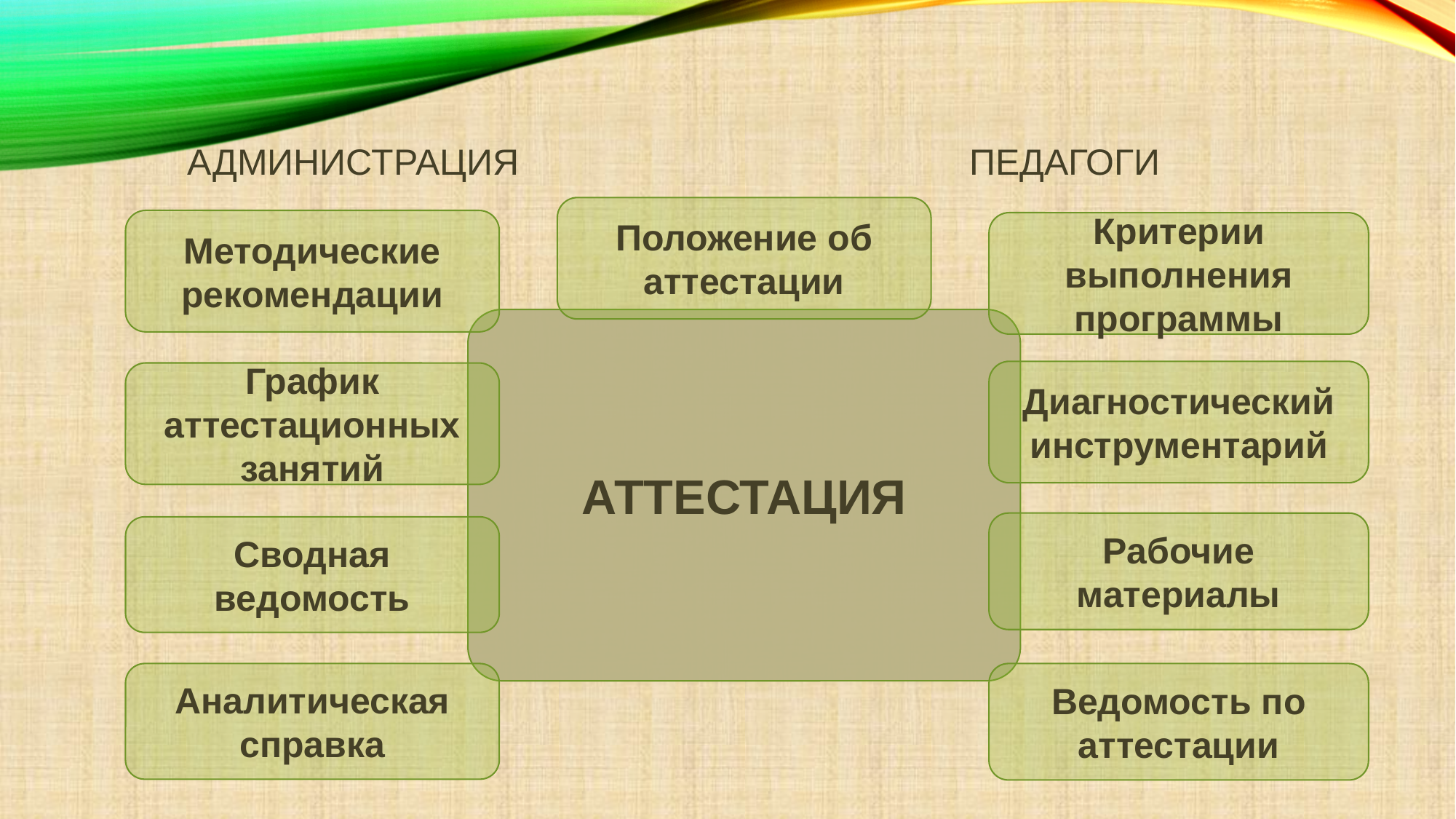

# Администрация                                             педагоги
Положение об аттестации
Методические
рекомендации
Критерии выполнения программы
АТТЕСТАЦИЯ
Диагностический инструментарий
График аттестационных занятий
Рабочие материалы
Сводная ведомость
Аналитическая справка
Ведомость по аттестации